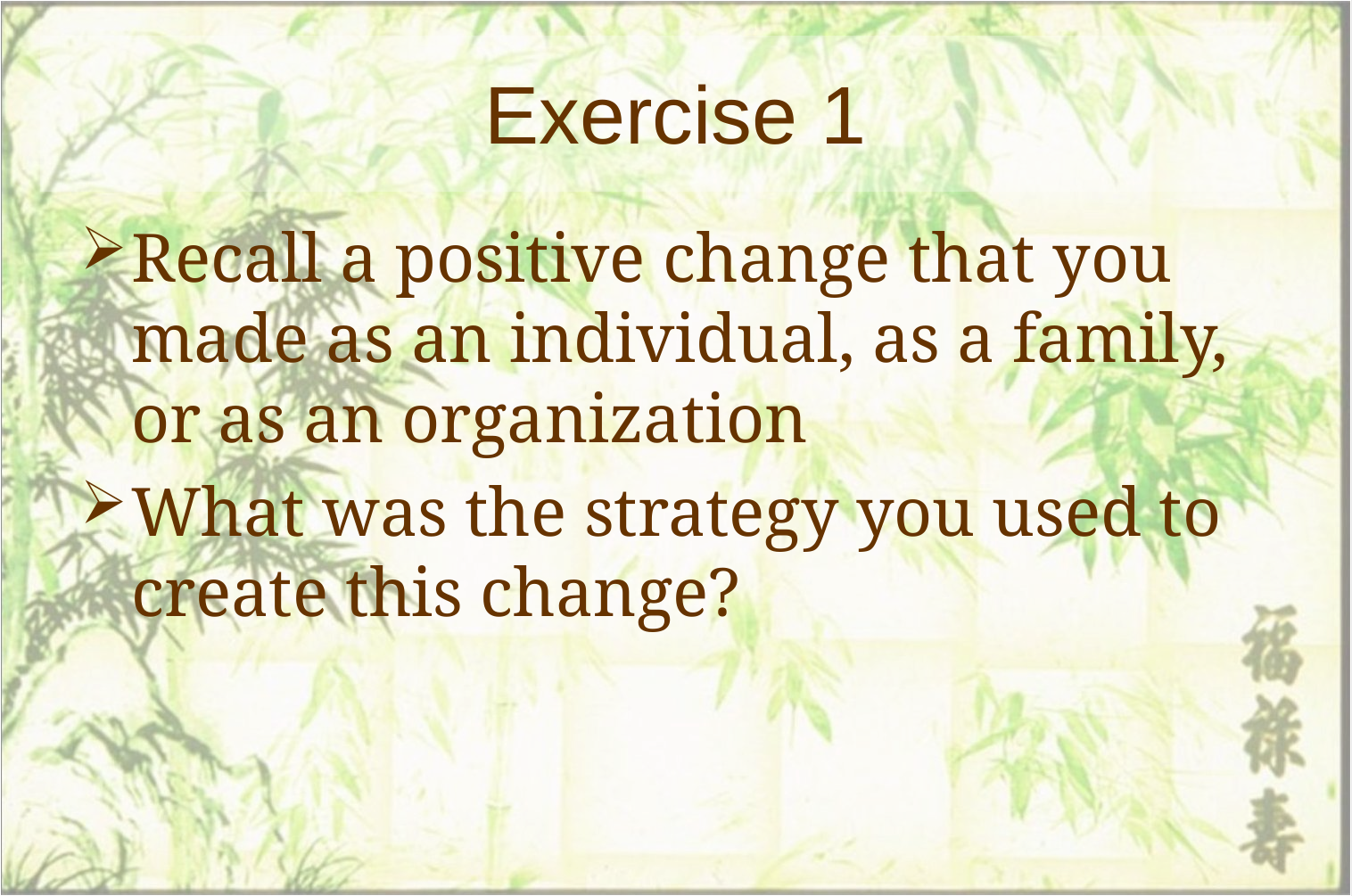

# Exercise 1
Recall a positive change that you made as an individual, as a family, or as an organization
What was the strategy you used to create this change?